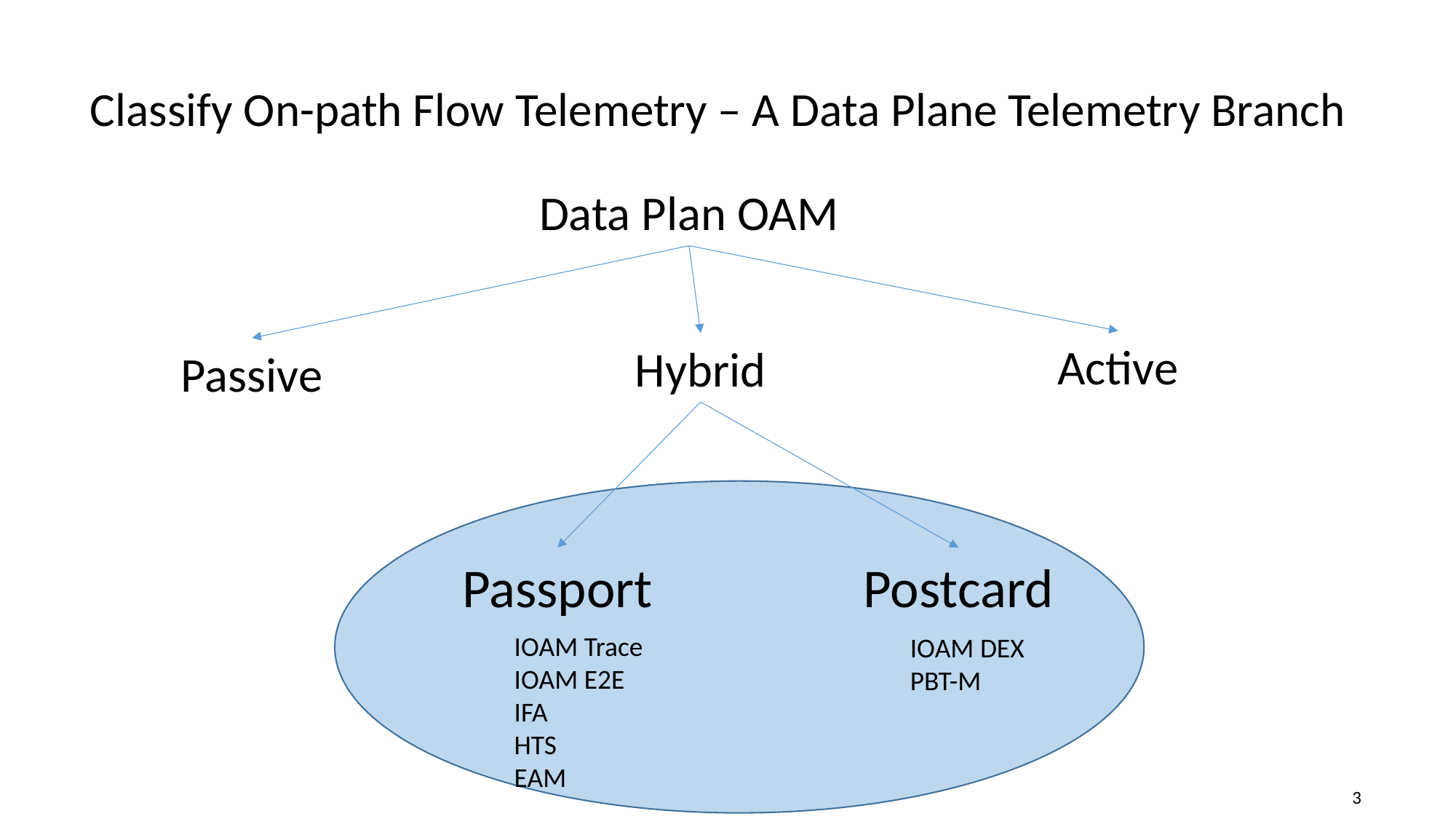

# Classify On-path Flow Telemetry – A Data Plane Telemetry Branch
Data Plan OAM
Active
Hybrid
Passive

Passport
Postcard
IOAM Trace
IOAM E2E
IFA
HTS
EAM
IOAM DEX
PBT-M
3